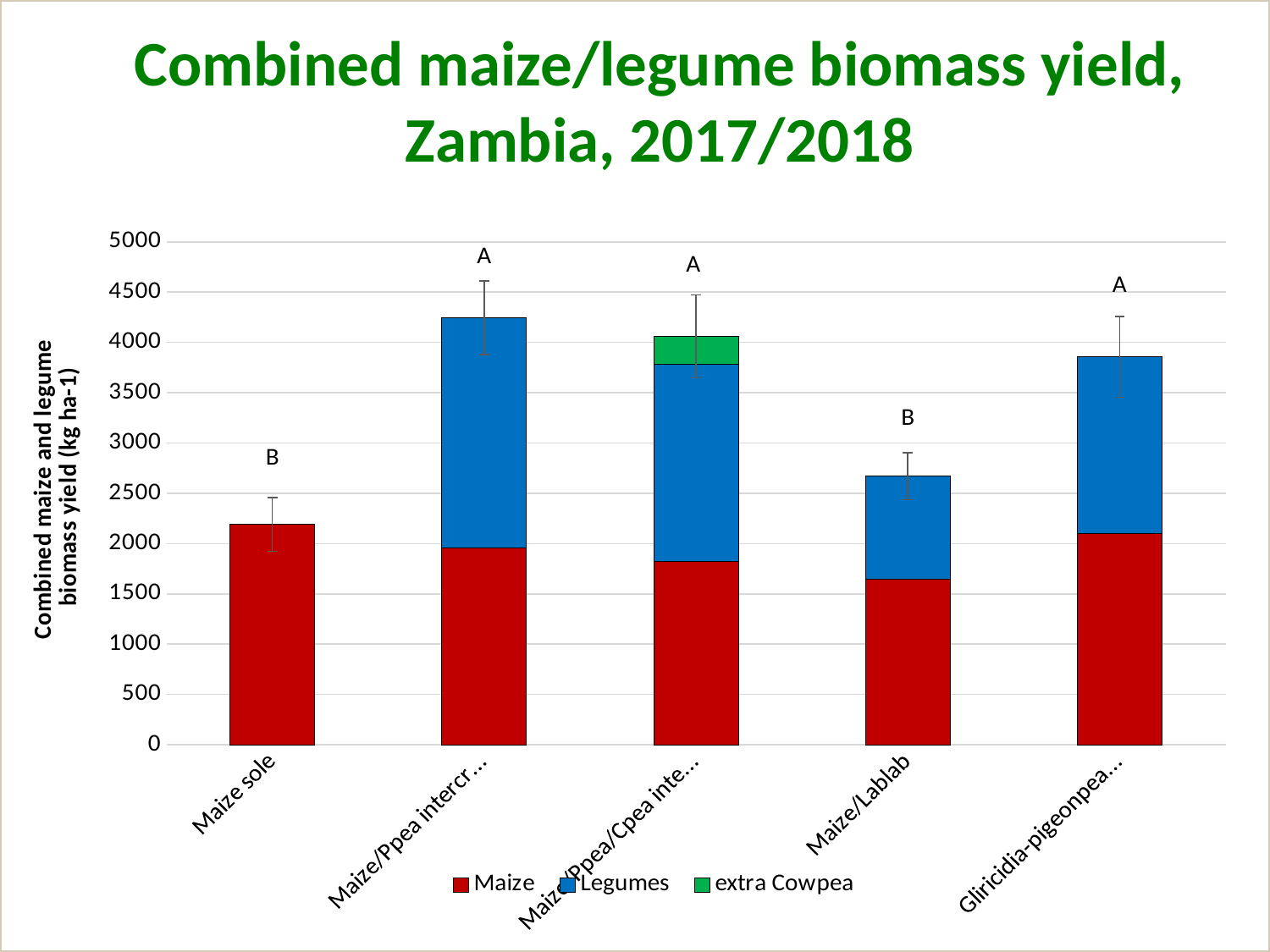

Combined maize/legume biomass yield, Zambia, 2017/2018

### Chart

| Category | Maize | Legumes | extra Cowpea |
|---|---|---|---|
| Maize sole | 2189.8459069242645 | 0.01 | 0.001 |
| Maize/Ppea intercropping | 1960.8095821319166 | 2284.655617977143 | 0.001 |
| Maize/Ppea/Cpea intercropping | 1823.1734624849892 | 1958.0286145904367 | 280.0386840078839 |
| Maize/Lablab | 1645.186847252438 | 1023.3421488810221 | 0.001 |
| Gliricidia-pigeonpea- maize | 2102.694486054504 | 1754.139424392804 | 0.001 |